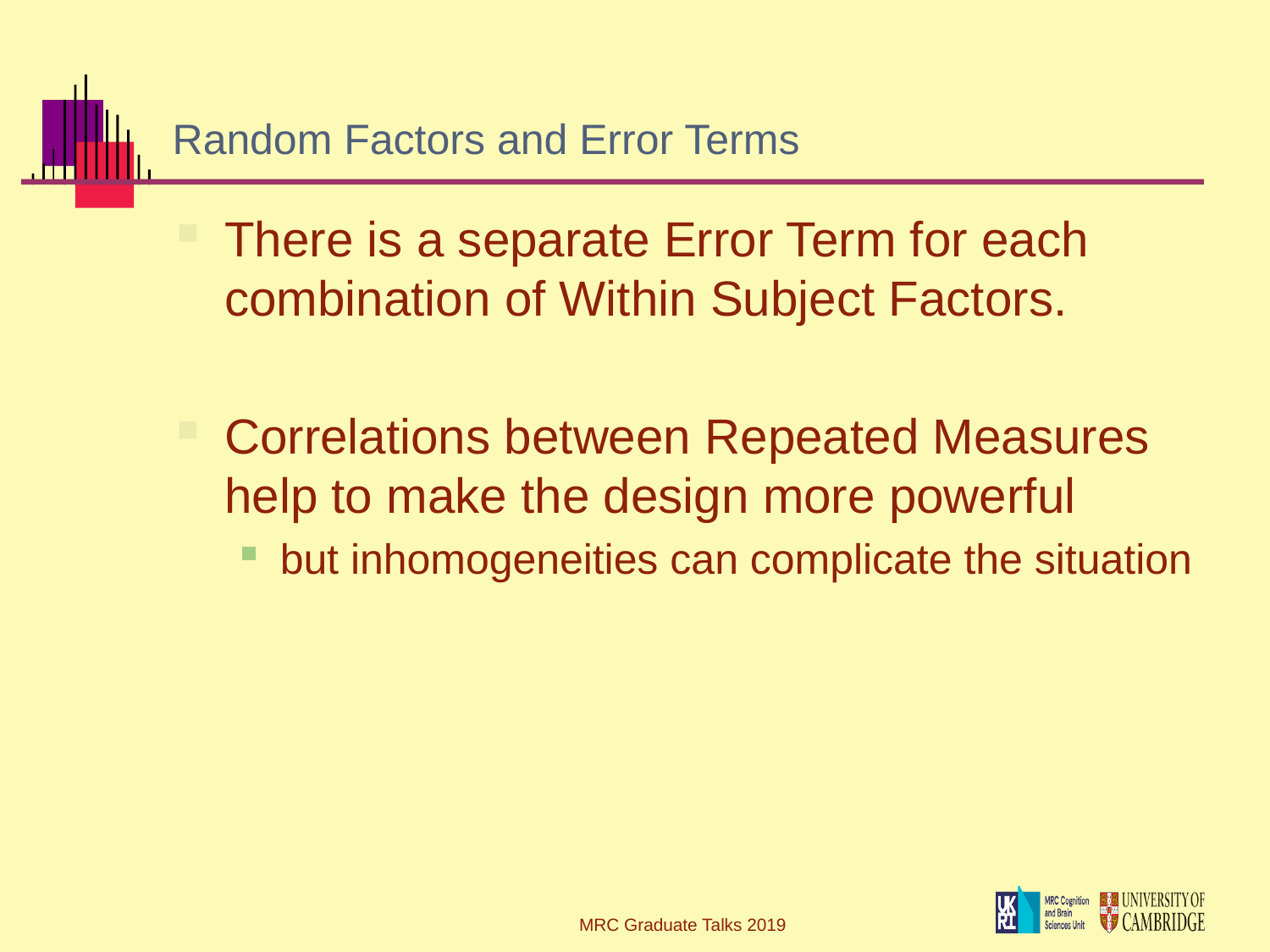

# Random Factors and Error Terms
There is a separate Error Term for each combination of Within Subject Factors.

Correlations between Repeated Measures help to make the design more powerful
but inhomogeneities can complicate the situation

MRC Graduate Talks 2019